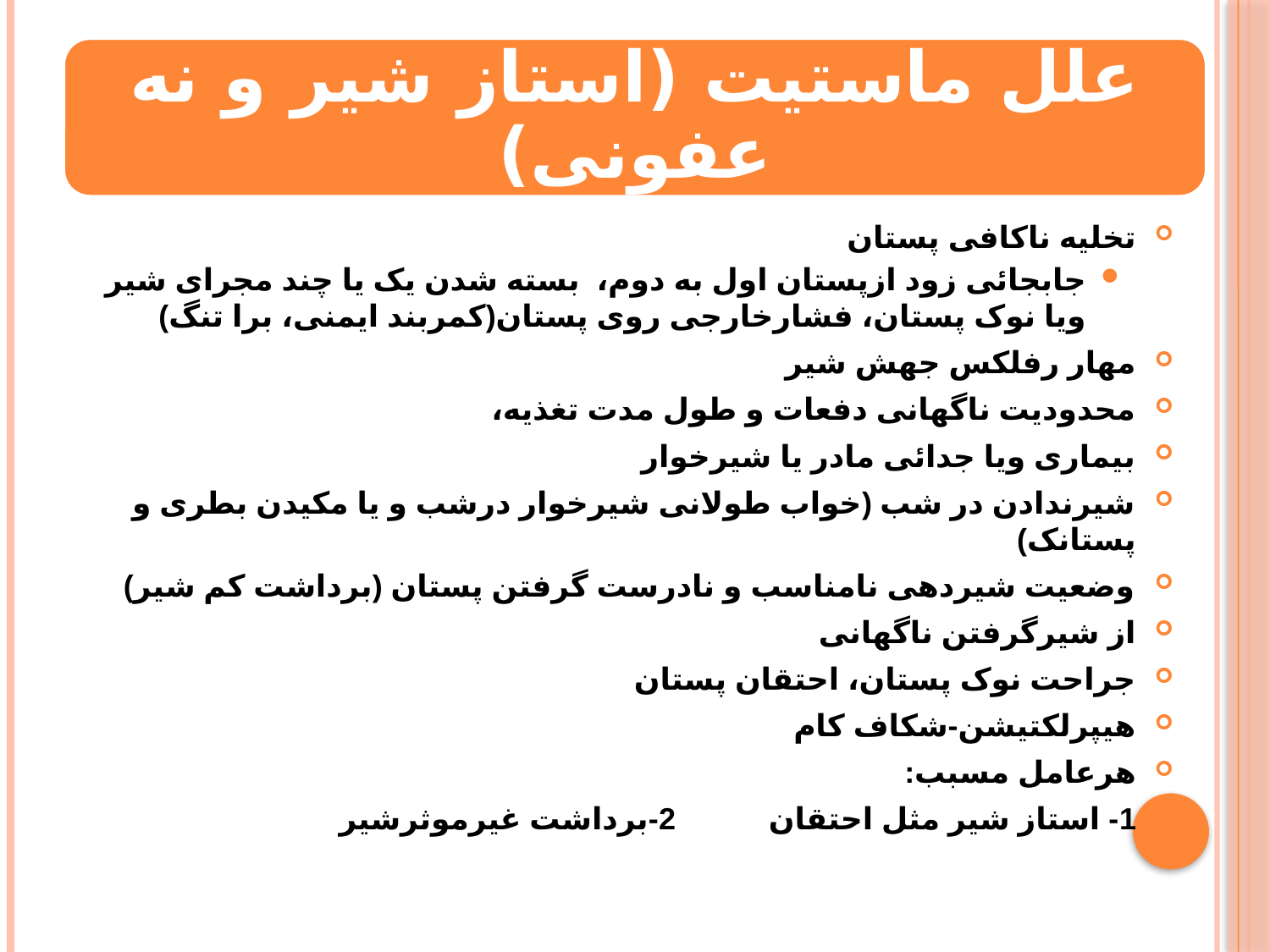

علل ماستیت (استاز شیر و نه عفونی)
تخلیه ناکافی پستان
جابجائی زود ازپستان اول به دوم،  بسته شدن یک یا چند مجرای شیر ویا نوک پستان، فشارخارجی روی پستان(کمربند ایمنی، برا تنگ)
مهار رفلکس جهش شیر
محدودیت ناگهانی دفعات و طول مدت تغذیه،
بیماری ویا جدائی مادر یا شیرخوار
شیرندادن در شب (خواب طولانی شیرخوار درشب و یا مکیدن بطری و پستانک)
وضعیت شیردهی نامناسب و نادرست گرفتن پستان (برداشت کم شیر)
از شیرگرفتن ناگهانی
جراحت نوک پستان، احتقان پستان
هیپرلکتیشن-شکاف کام
هرعامل مسبب:
1- استاز شیر مثل احتقان           2-برداشت غیرموثرشیر